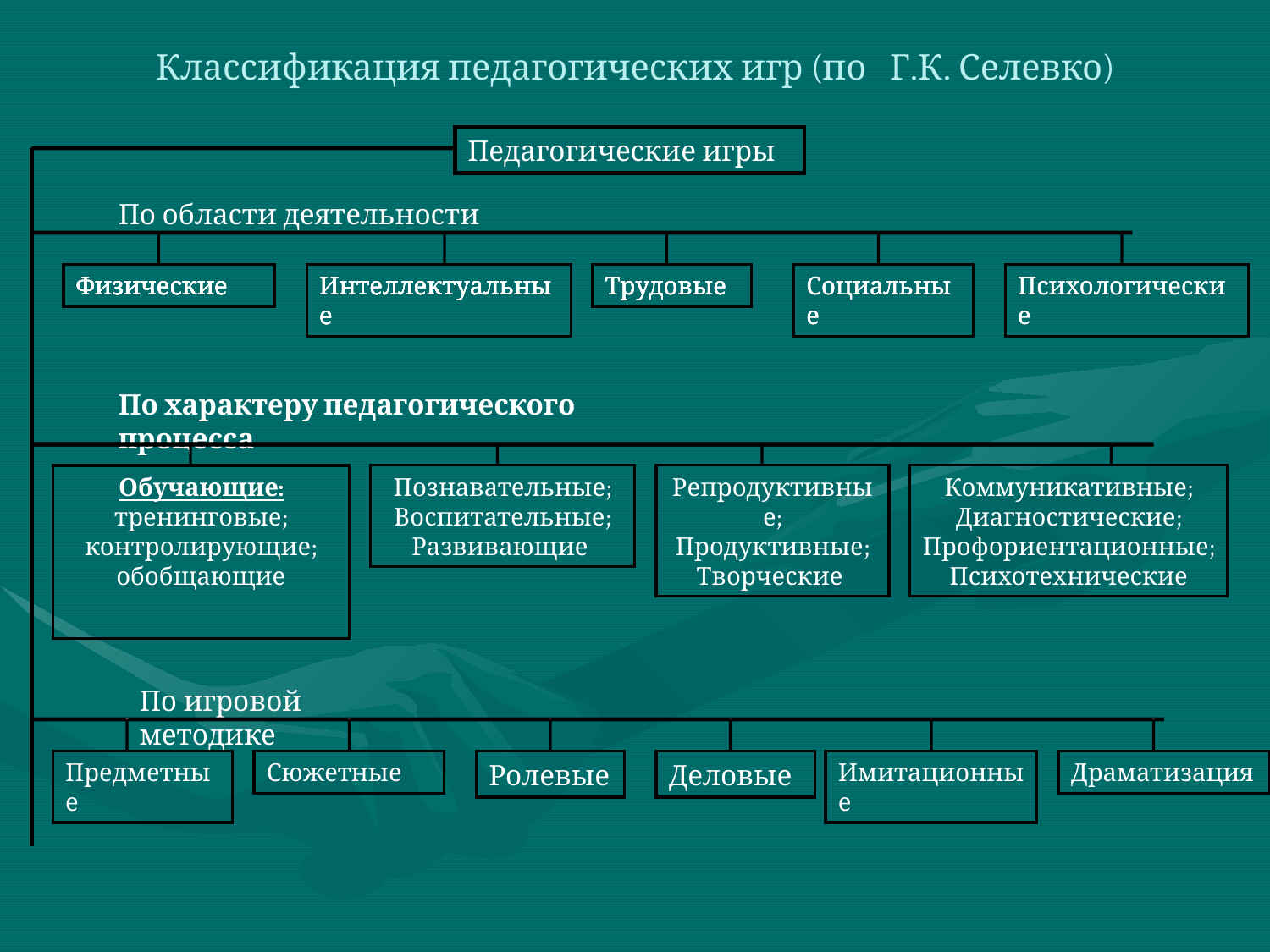

# Классификация педагогических игр (по   Г.К. Селевко)
Педагогические игры

По области деятельности

Физические
Физические
Физические
Физические
Физические
Физические

Интеллектуальные
Интеллектуальные
Интеллектуальные
Интеллектуальные
Интеллектуальные
Трудовые
Трудовые
Трудовые
Трудовые
Социальные
Социальные
Социальные
Психологические
Психологические
По характеру педагогического процесса

Обучающие: тренинговые;
контролирующие;
обобщающие

Познавательные;
Воспитательные;
Развивающие
Репродуктивные;
Продуктивные;
Творческие
Коммуникативные;
Диагностические;
Профориентационные;
Психотехнические
По игровой методике

Предметные
Сюжетные
Ролевые
Деловые
Имитационные
Драматизация